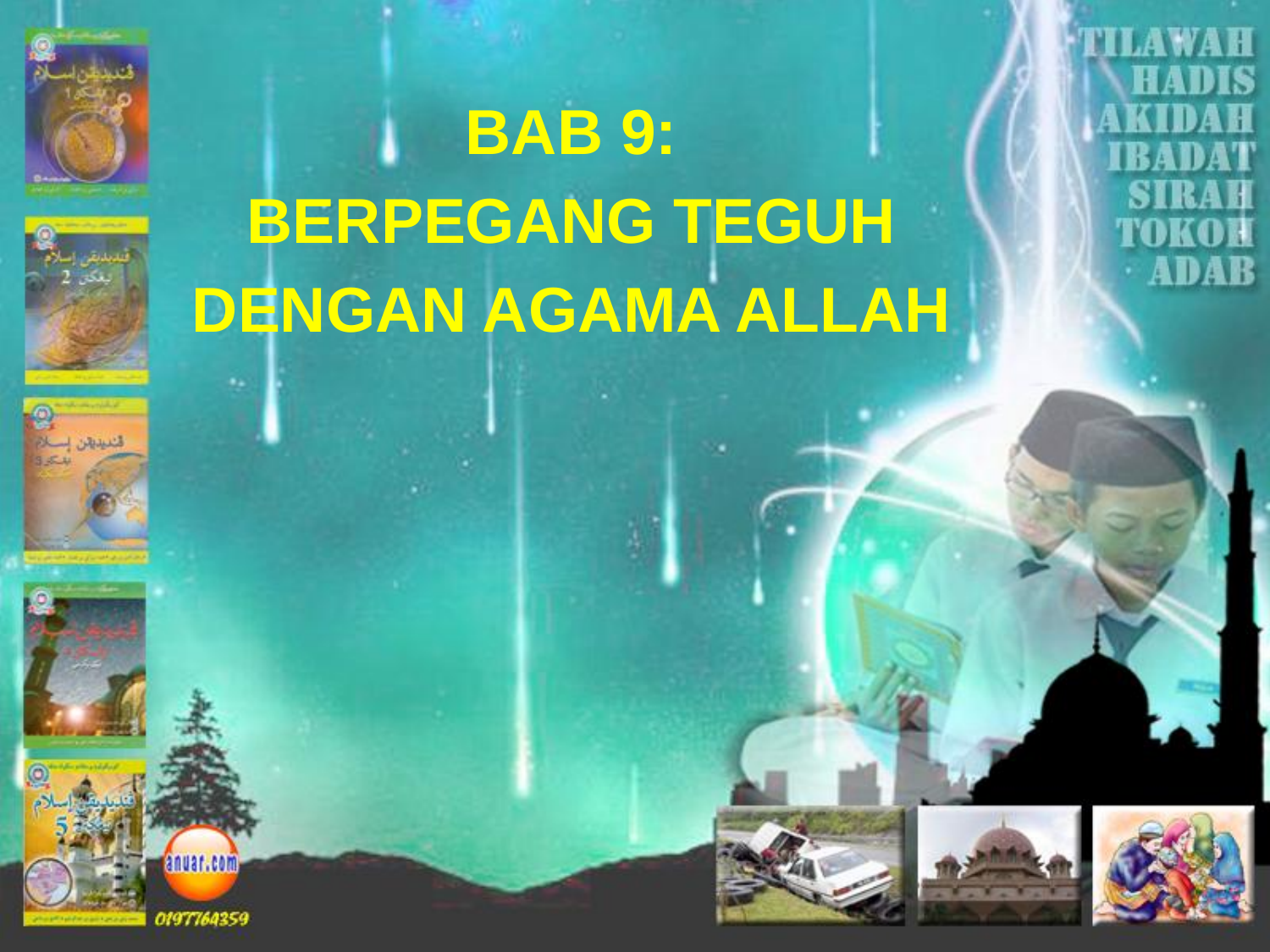

BAB 9:
BERPEGANG TEGUH
DENGAN AGAMA ALLAH